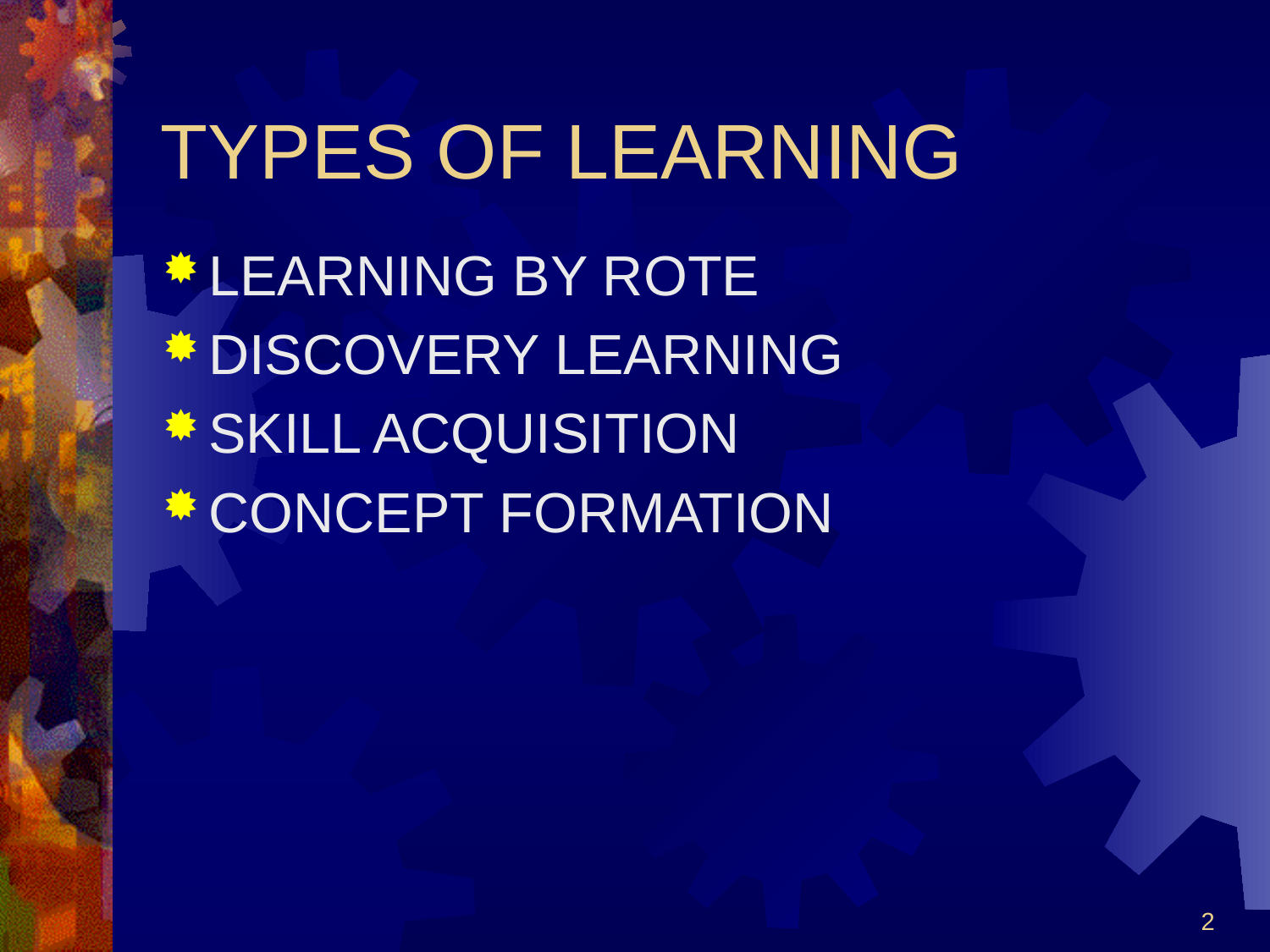

# TYPES OF LEARNING
LEARNING BY ROTE
DISCOVERY LEARNING
SKILL ACQUISITION
CONCEPT FORMATION
2